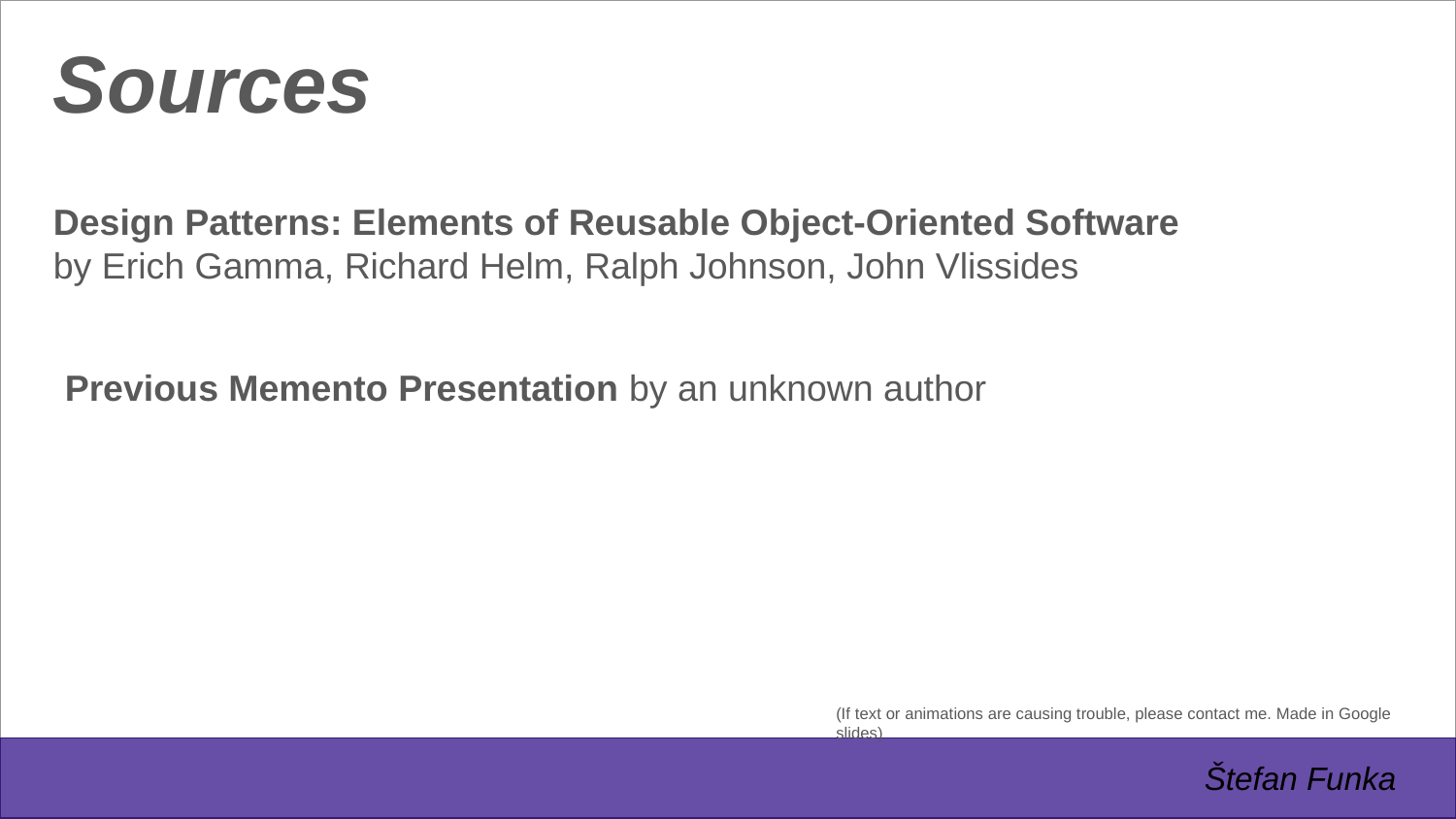

Sources
Design Patterns: Elements of Reusable Object-Oriented Software by Erich Gamma, Richard Helm, Ralph Johnson, John Vlissides
Previous Memento Presentation by an unknown author
(If text or animations are causing trouble, please contact me. Made in Google slides)

Štefan Funka